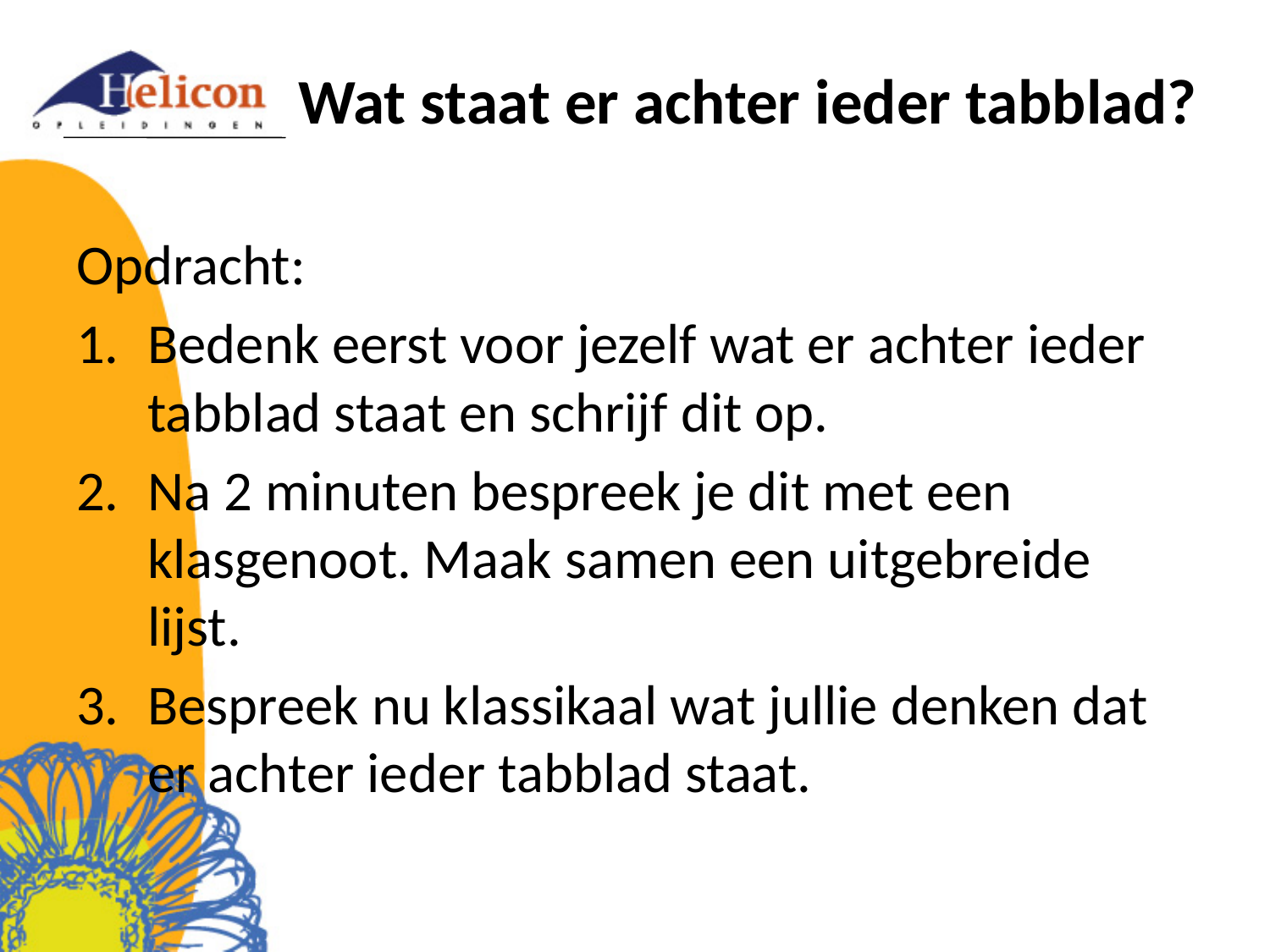

# Wat staat er achter ieder tabblad?

Opdracht:
Bedenk eerst voor jezelf wat er achter ieder tabblad staat en schrijf dit op.
Na 2 minuten bespreek je dit met een klasgenoot. Maak samen een uitgebreide lijst.
Bespreek nu klassikaal wat jullie denken dat er achter ieder tabblad staat.